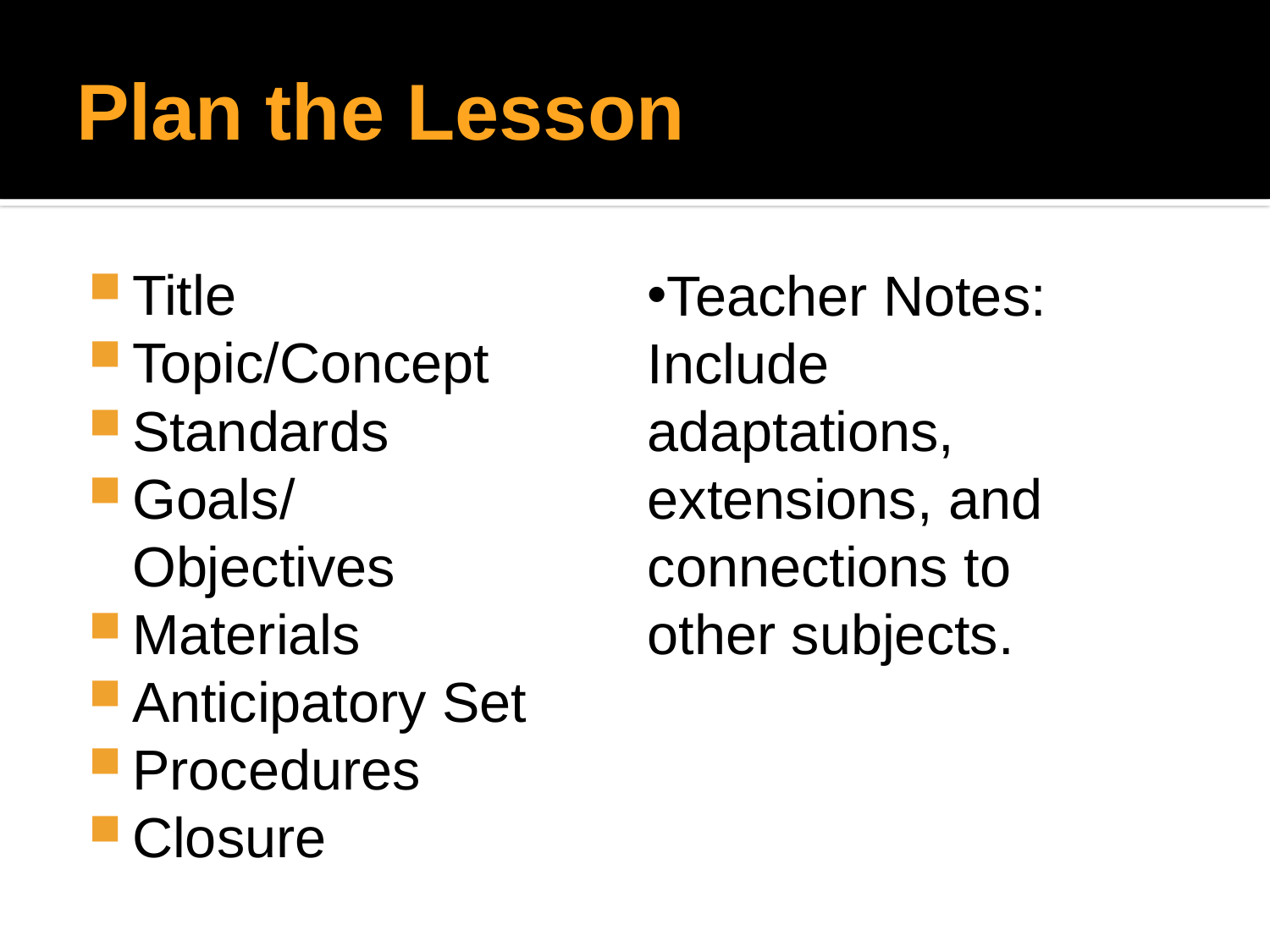

# Plan the Lesson
Title
Topic/Concept
Standards
Goals/Objectives
Materials
Anticipatory Set
Procedures
Closure
Teacher Notes:
Include adaptations, extensions, and connections to other subjects.